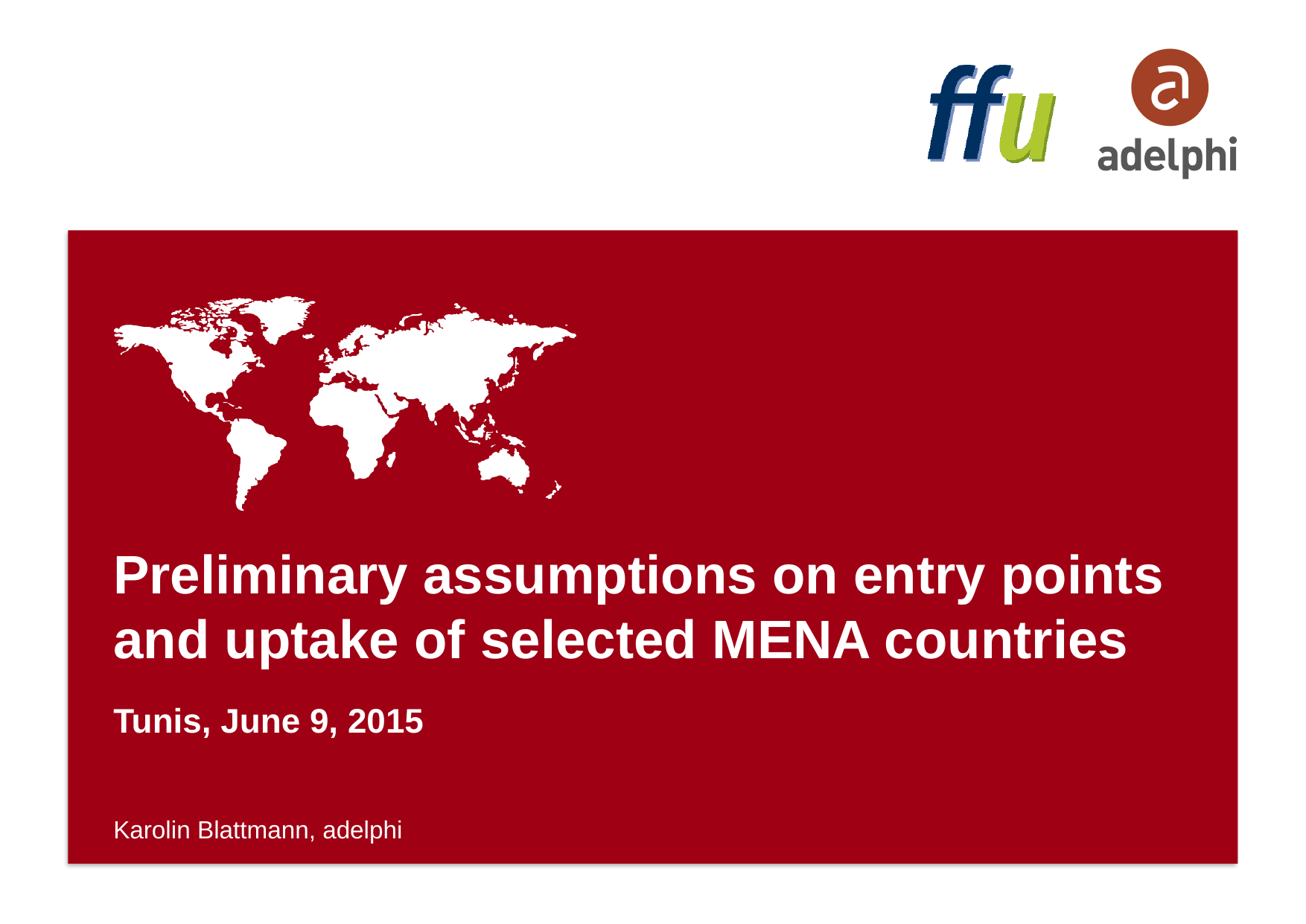

Preliminary assumptions on entry points and uptake of selected MENA countries
Tunis, June 9, 2015
Karolin Blattmann, adelphi